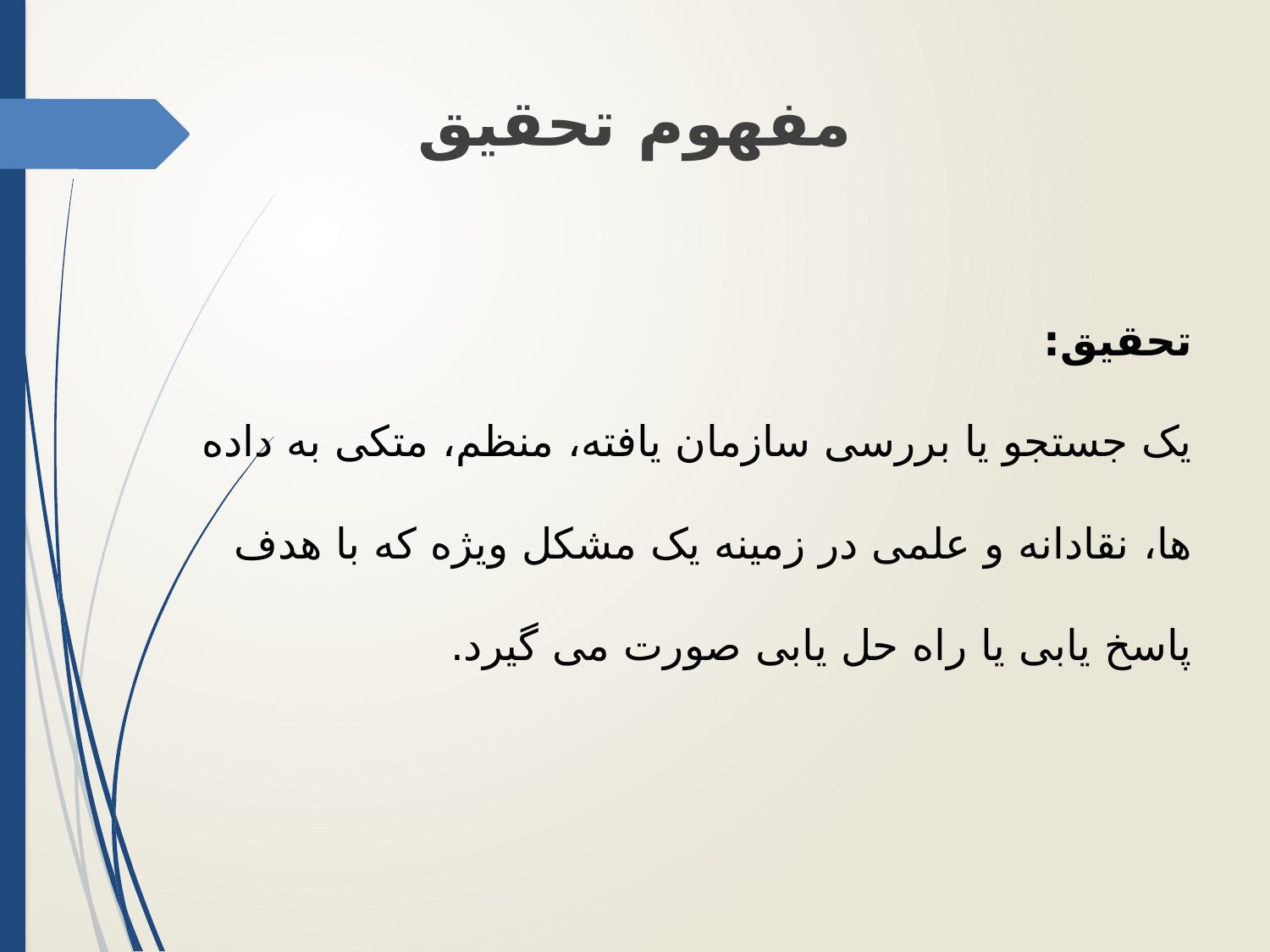

مفهوم تحقیق
تحقیق:
یک جستجو یا بررسی سازمان یافته، منظم، متکی به داده ها، نقادانه و علمی در زمینه یک مشکل ویژه که با هدف پاسخ یابی یا راه حل یابی صورت می گیرد.